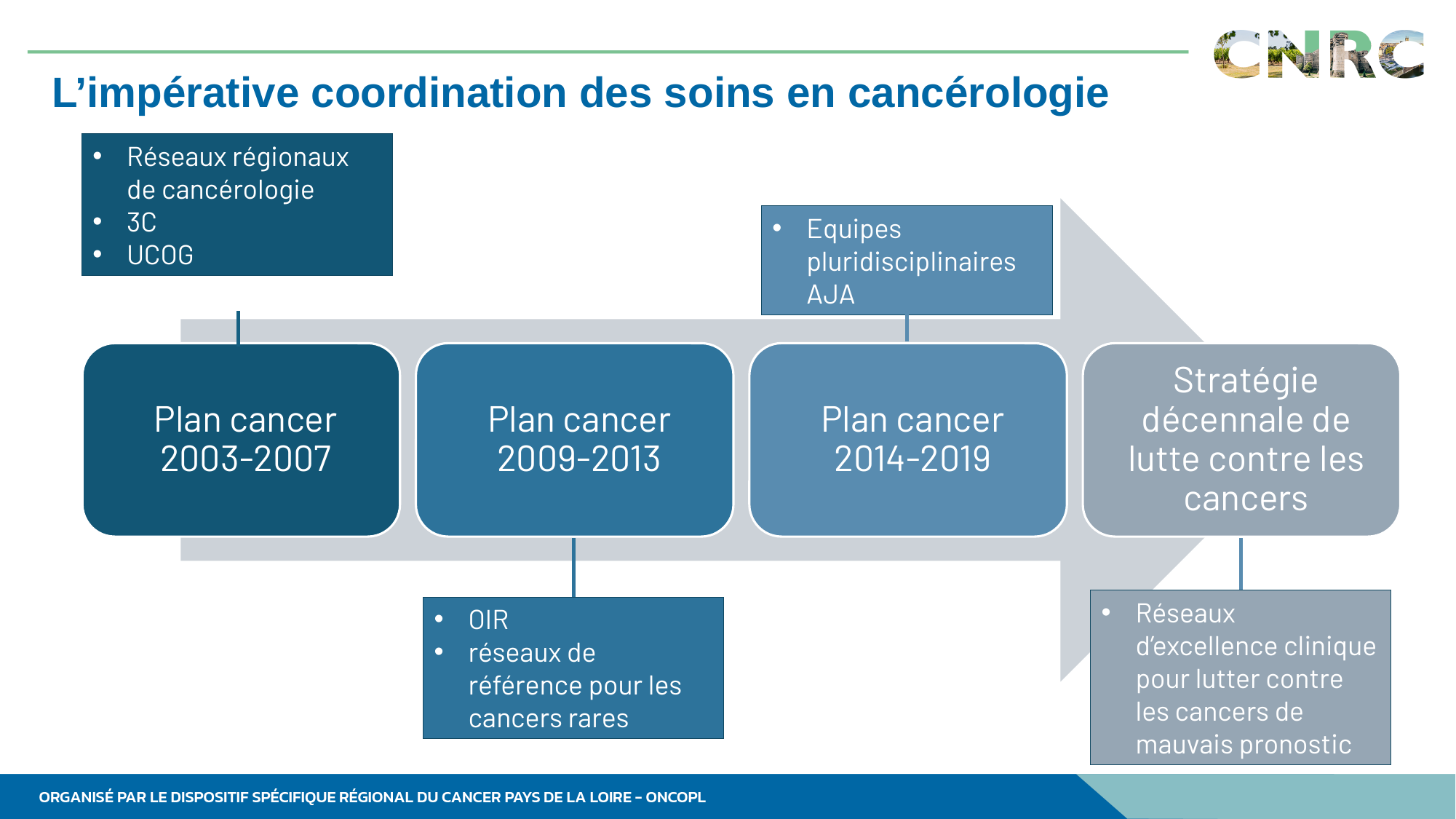

# L’impérative coordination des soins en cancérologie
Réseaux régionaux de cancérologie
3C
UCOG
Plan cancer 2003-2007
Plan cancer 2009-2013
Plan cancer 2014-2019
Stratégie décennale de lutte contre les cancers
Equipes pluridisciplinaires AJA
Réseaux d’excellence clinique pour lutter contre les cancers de mauvais pronostic
OIR
réseaux de référence pour les cancers rares